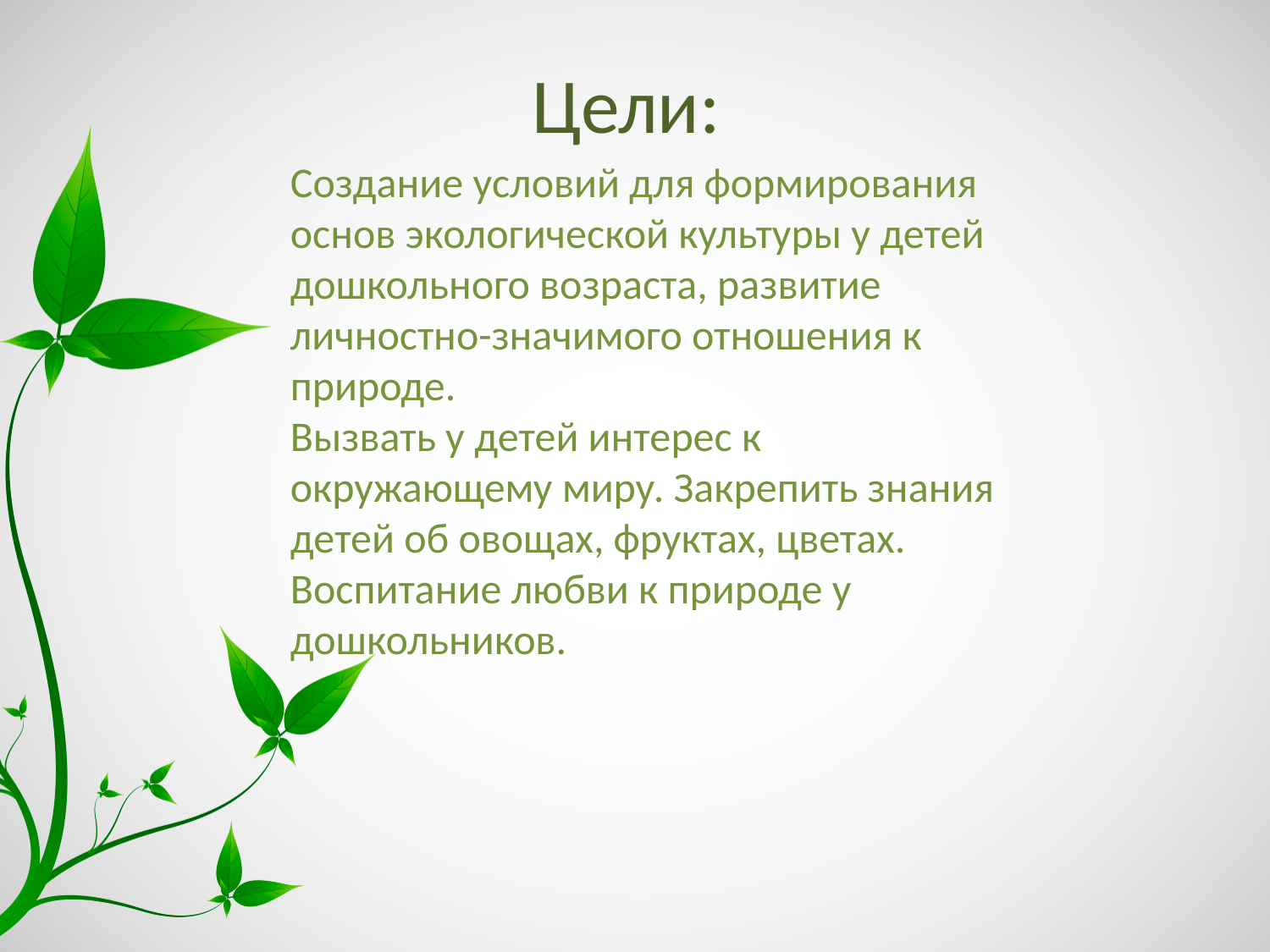

# Цели:
Создание условий для формирования основ экологической культуры у детей дошкольного возраста, развитие личностно-значимого отношения к природе.
Вызвать у детей интерес к окружающему миру. Закрепить знания детей об овощах, фруктах, цветах. Воспитание любви к природе у дошкольников.